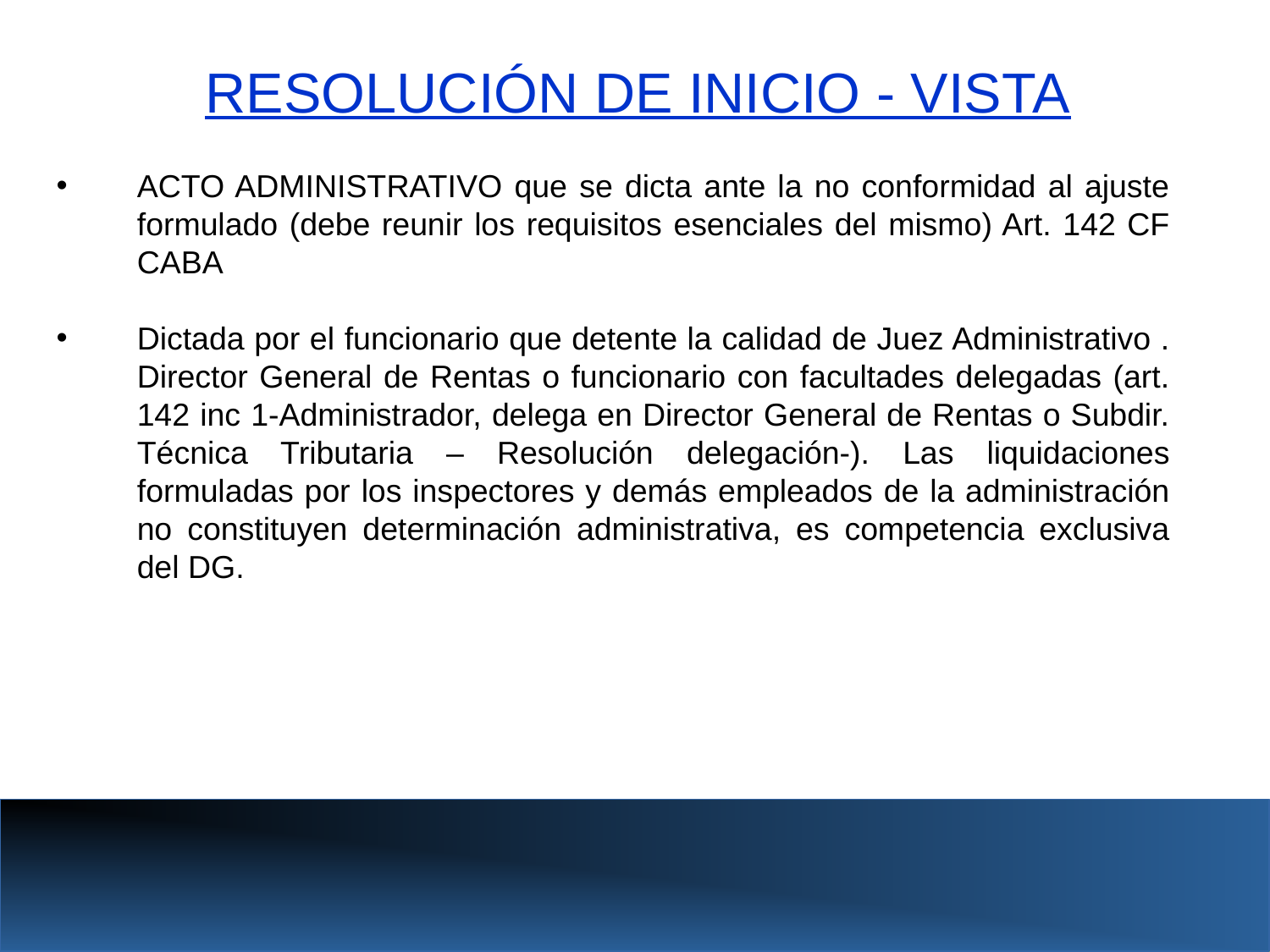

RESOLUCIÓN DE INICIO - VISTA

ACTO ADMINISTRATIVO que se dicta ante la no conformidad al ajuste formulado (debe reunir los requisitos esenciales del mismo) Art. 142 CF CABA

Dictada por el funcionario que detente la calidad de Juez Administrativo . Director General de Rentas o funcionario con facultades delegadas (art. 142 inc 1-Administrador, delega en Director General de Rentas o Subdir. Técnica Tributaria – Resolución delegación-). Las liquidaciones formuladas por los inspectores y demás empleados de la administración no constituyen determinación administrativa, es competencia exclusiva del DG.